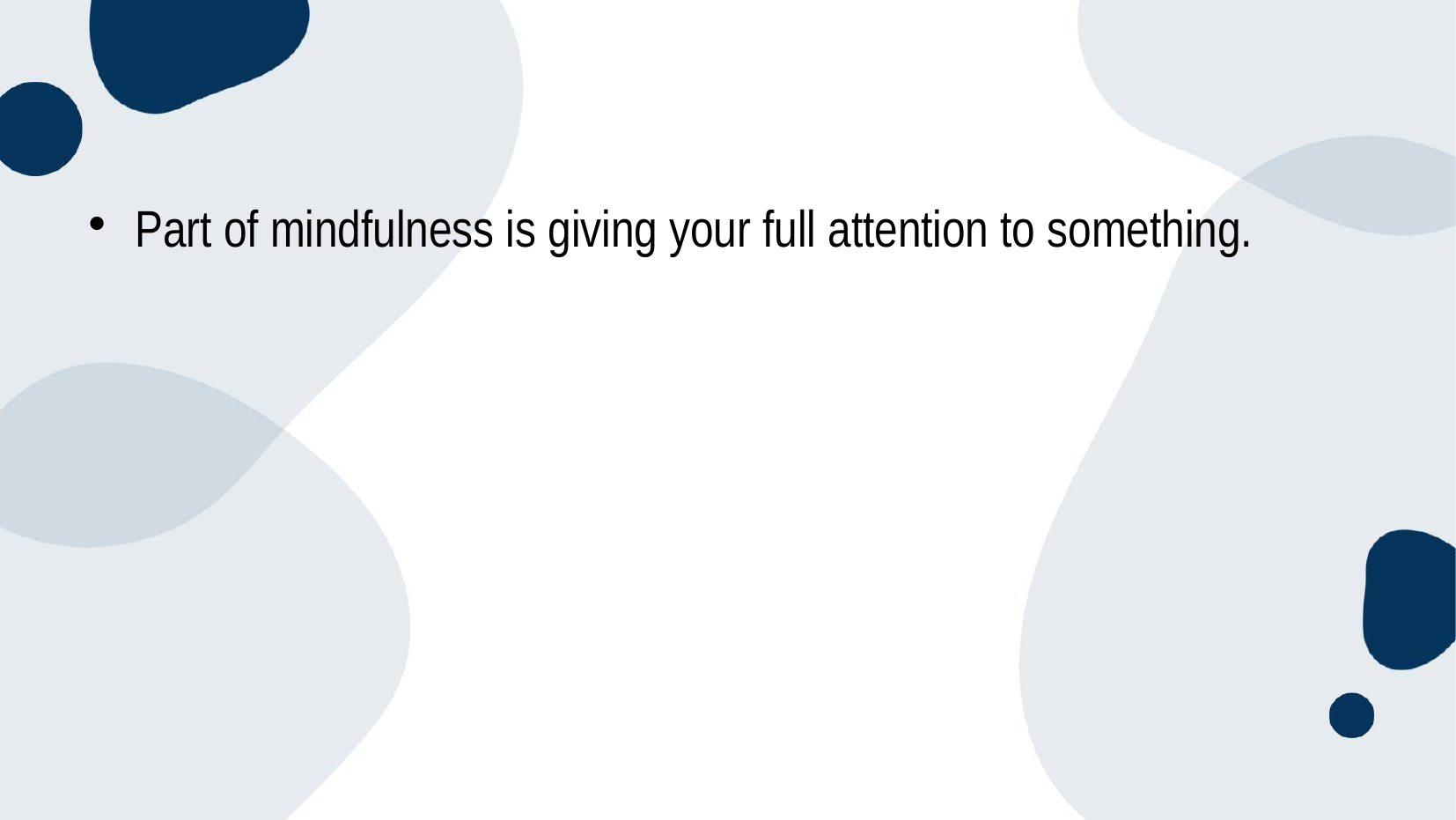

Part of mindfulness is giving your full attention to something.